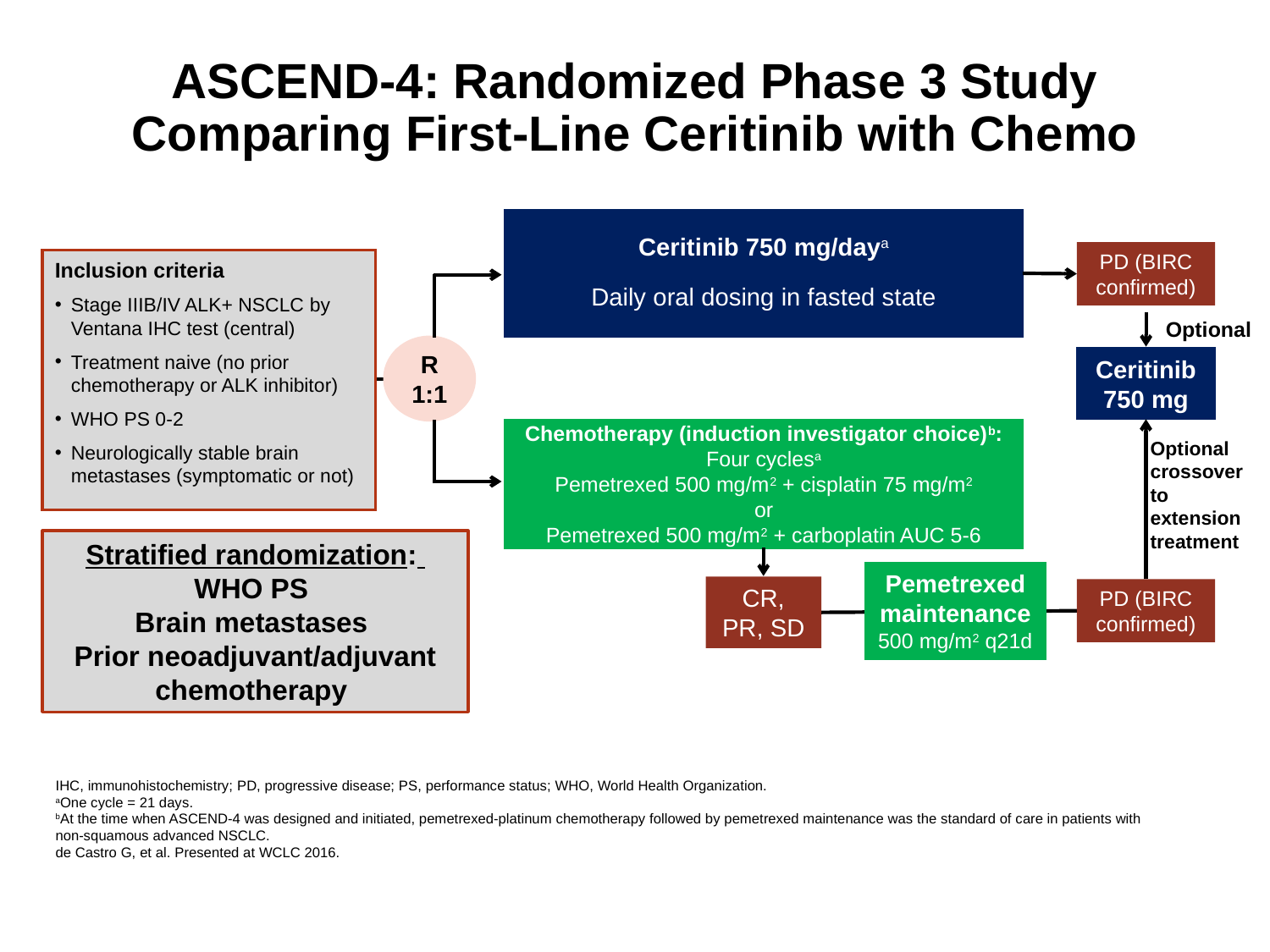

# ASCEND-4: Randomized Phase 3 Study Comparing First-Line Ceritinib with Chemo
Ceritinib 750 mg/daya

Daily oral dosing in fasted state
PD (BIRC confirmed)
Inclusion criteria
Stage IIIB/IV ALK+ NSCLC by Ventana IHC test (central)
Treatment naive (no prior chemotherapy or ALK inhibitor)
WHO PS 0-2
Neurologically stable brain metastases (symptomatic or not)
Optional
R
1:1
Ceritinib 750 mg

Chemotherapy (induction investigator choice)b:
Four cyclesa
Pemetrexed 500 mg/m2 + cisplatin 75 mg/m2
or
Pemetrexed 500 mg/m2 + carboplatin AUC 5-6
Optional
crossover to extension treatment
Stratified randomization:
WHO PS
Brain metastases
Prior neoadjuvant/adjuvant chemotherapy
Pemetrexed
maintenance
500 mg/m2 q21d
CR, PR, SD
PD (BIRC confirmed)

IHC, immunohistochemistry; PD, progressive disease; PS, performance status; WHO, World Health Organization.
aOne cycle = 21 days.
bAt the time when ASCEND-4 was designed and initiated, pemetrexed-platinum chemotherapy followed by pemetrexed maintenance was the standard of care in patients with non-squamous advanced NSCLC.
de Castro G, et al. Presented at WCLC 2016.